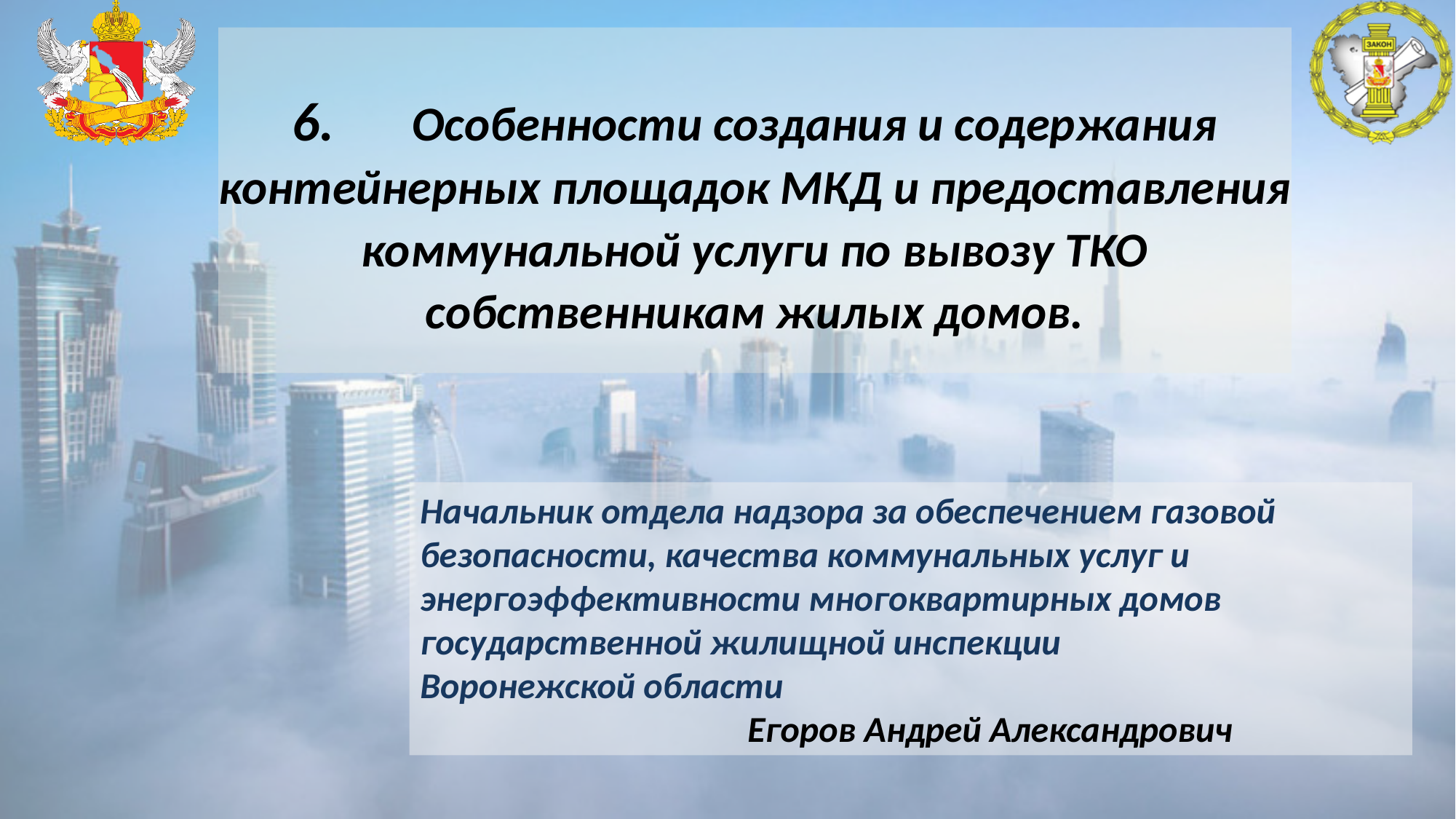

# 6.	 Особенности создания и содержания контейнерных площадок МКД и предоставления коммунальной услуги по вывозу ТКО собственникам жилых домов.
Начальник отдела надзора за обеспечением газовой безопасности, качества коммунальных услуг и энергоэффективности многоквартирных домов государственной жилищной инспекции
Воронежской области
			Егоров Андрей Александрович